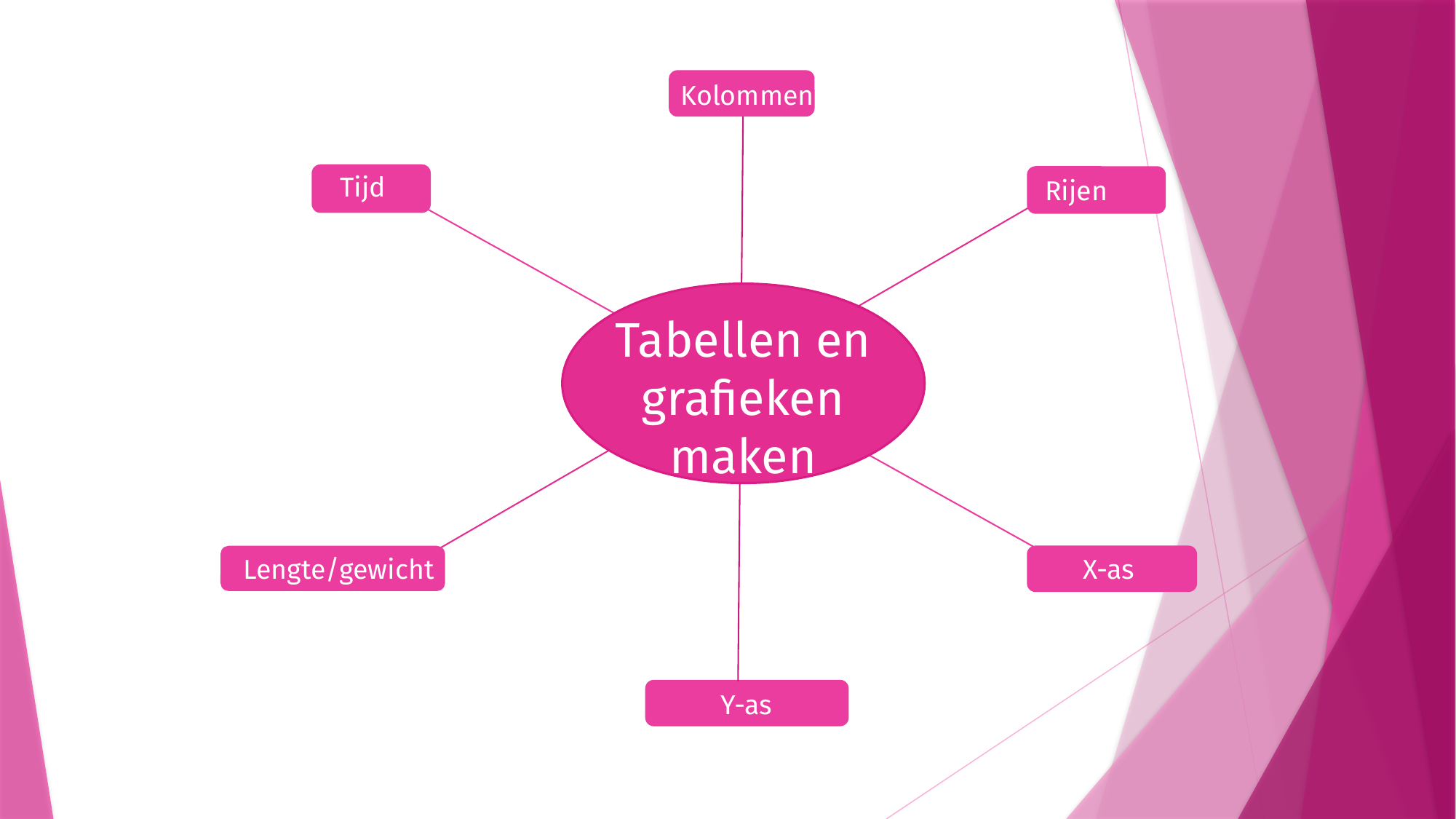

Kolommen
Tijd

Rijen

Tabellen en grafieken maken
Lengte/gewicht

X-as

    Y-as